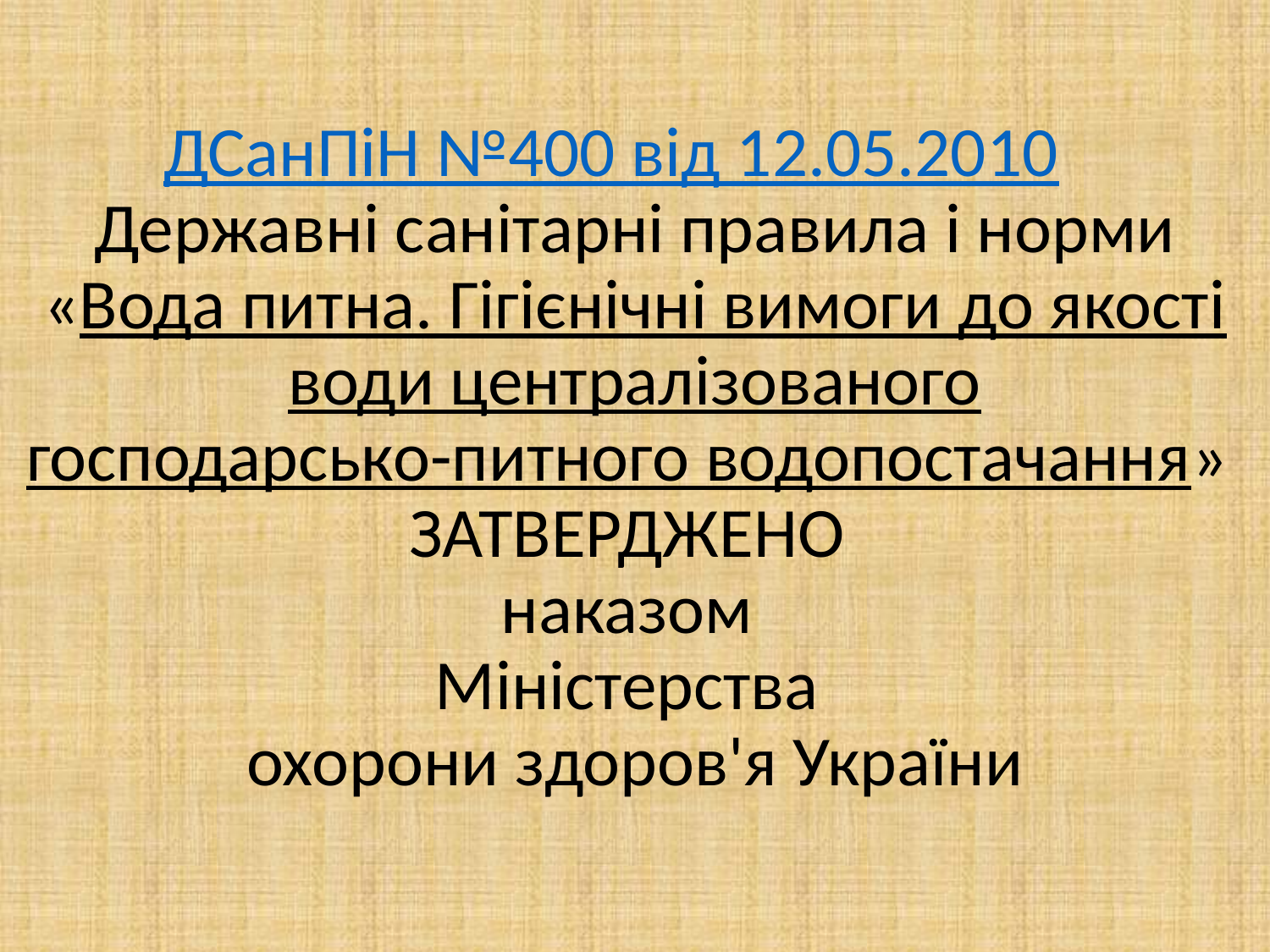

# ДСанПіН №400 від 12.05.2010    Державні санітарні правила і норми «Вода питна. Гігієнічні вимоги до якості води централізованого господарсько-питного водопостачання» ЗАТВЕРДЖЕНО наказом Міністерства охорони здоров'я України